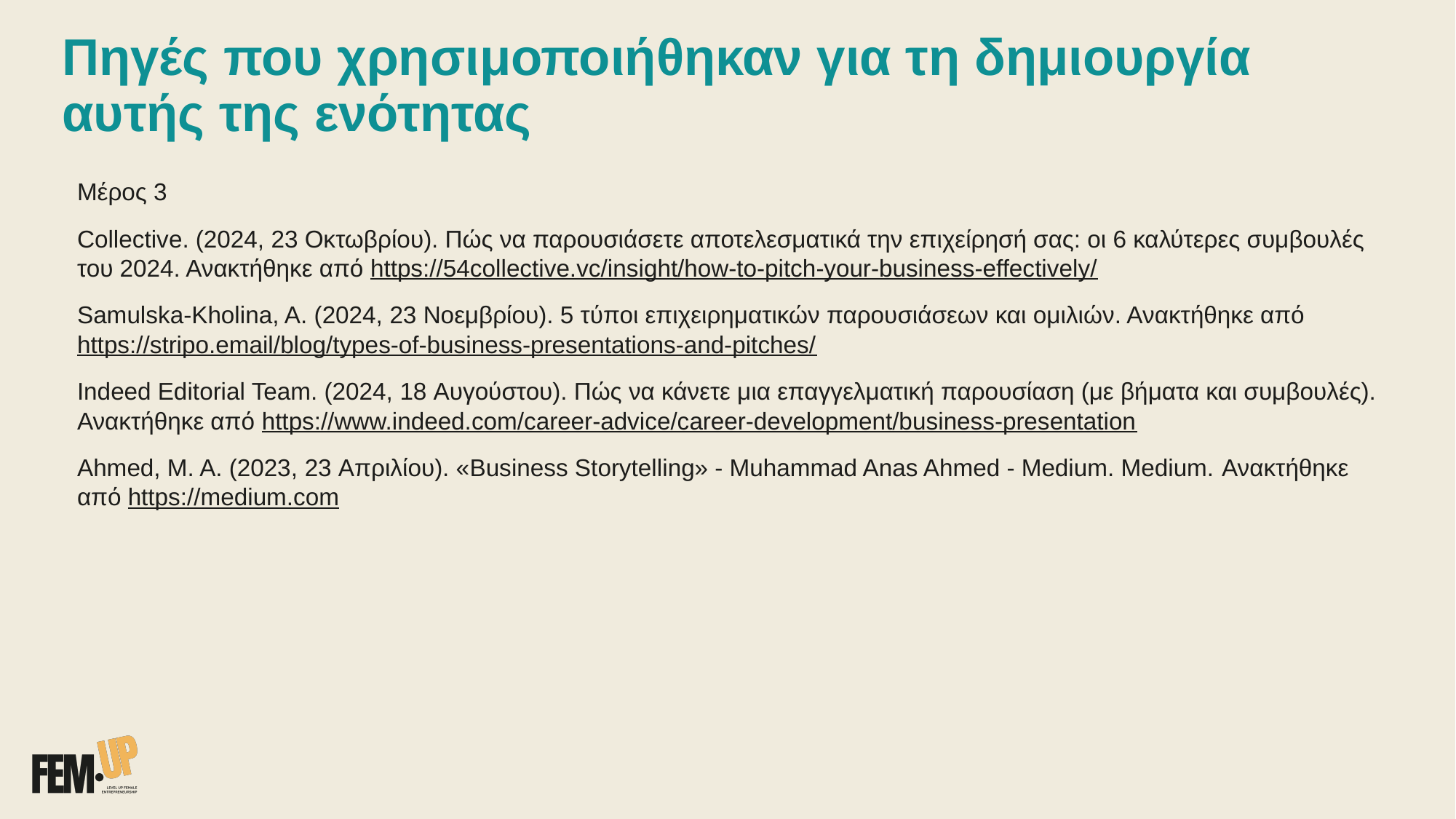

# Πηγές που χρησιμοποιήθηκαν για τη δημιουργία αυτής της ενότητας
Μέρος 3
Collective. (2024, 23 Οκτωβρίου). Πώς να παρουσιάσετε αποτελεσματικά την επιχείρησή σας: οι 6 καλύτερες συμβουλές του 2024. Ανακτήθηκε από https://54collective.vc/insight/how-to-pitch-your-business-effectively/
Samulska-Kholina, A. (2024, 23 Νοεμβρίου). 5 τύποι επιχειρηματικών παρουσιάσεων και ομιλιών. Ανακτήθηκε από https://stripo.email/blog/types-of-business-presentations-and-pitches/
Indeed Editorial Team. (2024, 18 Αυγούστου). Πώς να κάνετε μια επαγγελματική παρουσίαση (με βήματα και συμβουλές). Ανακτήθηκε από https://www.indeed.com/career-advice/career-development/business-presentation
Ahmed, M. A. (2023, 23 Απριλίου). «Business Storytelling» - Muhammad Anas Ahmed - Medium. Medium. Ανακτήθηκε από https://medium.com